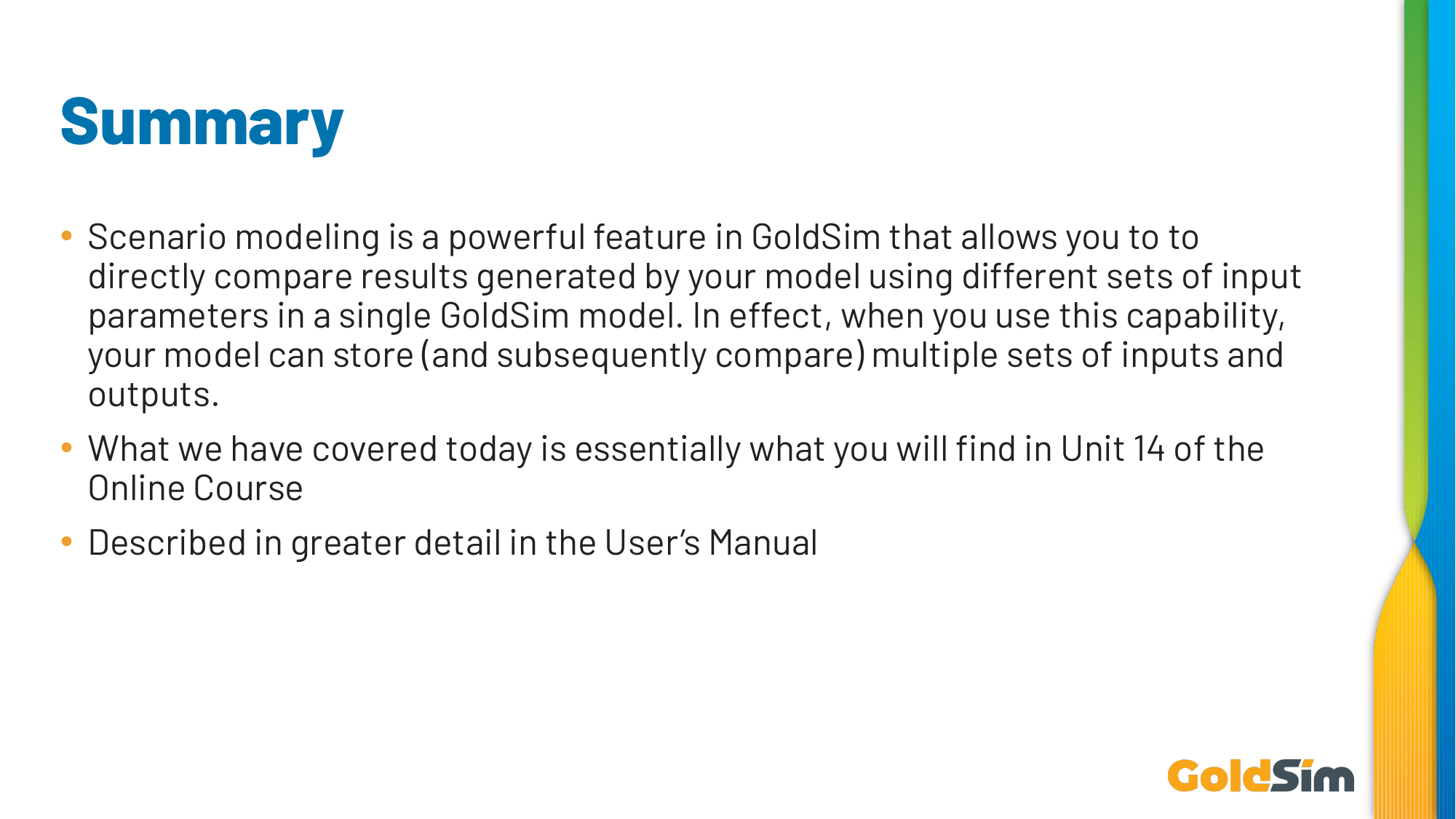

# Summary
Scenario modeling is a powerful feature in GoldSim that allows you to to directly compare results generated by your model using different sets of input parameters in a single GoldSim model. In effect, when you use this capability, your model can store (and subsequently compare) multiple sets of inputs and outputs.
What we have covered today is essentially what you will find in Unit 14 of the Online Course
Described in greater detail in the User’s Manual